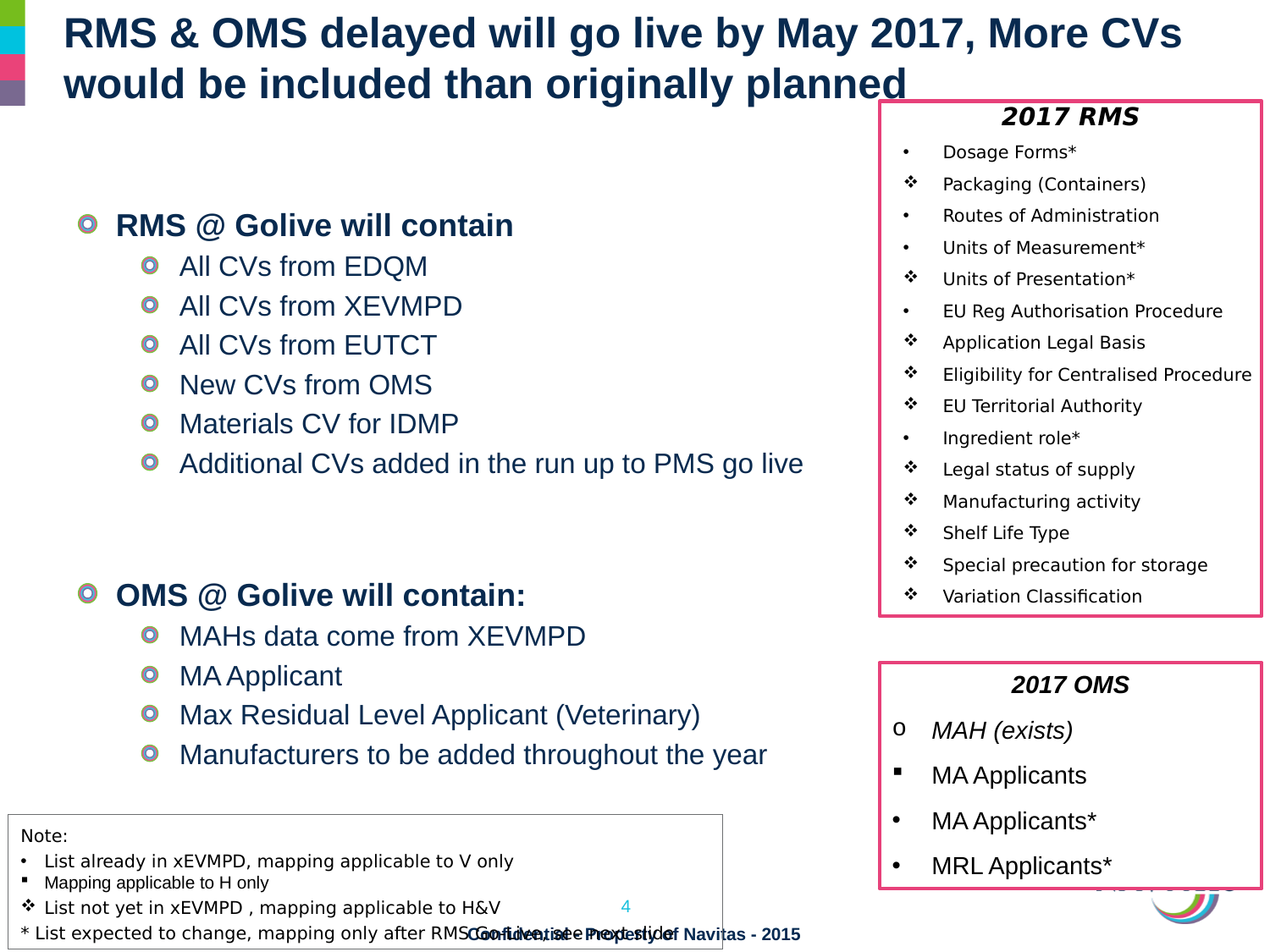

# RMS & OMS delayed will go live by May 2017, More CVs would be included than originally planned
2017 RMS
Dosage Forms*
Packaging (Containers)
Routes of Administration
Units of Measurement*
Units of Presentation*
EU Reg Authorisation Procedure
Application Legal Basis
Eligibility for Centralised Procedure
EU Territorial Authority
Ingredient role*
Legal status of supply
Manufacturing activity
Shelf Life Type
Special precaution for storage
Variation Classification

RMS @ Golive will contain
All CVs from EDQM
All CVs from XEVMPD
All CVs from EUTCT
New CVs from OMS
Materials CV for IDMP
Additional CVs added in the run up to PMS go live

OMS @ Golive will contain:
MAHs data come from XEVMPD
MA Applicant
Max Residual Level Applicant (Veterinary)
Manufacturers to be added throughout the year

2017 OMS
MAH (exists)
MA Applicants
MA Applicants*
MRL Applicants*

Note:
List already in xEVMPD, mapping applicable to V only
Mapping applicable to H only
List not yet in xEVMPD , mapping applicable to H&V
* List expected to change, mapping only after RMS Go-Live, see next slide